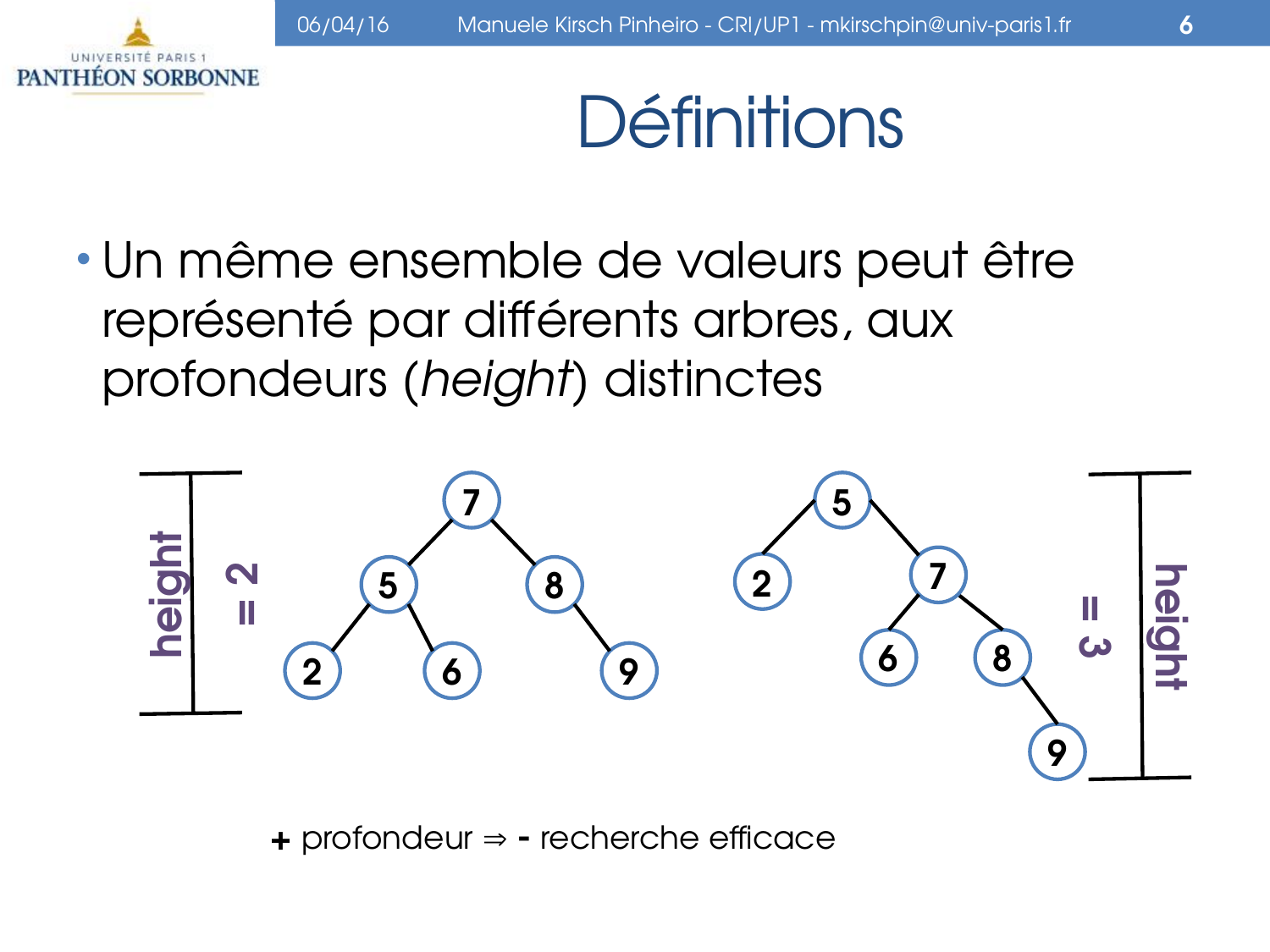

06/04/16
Manuele Kirsch Pinheiro - CRI/UP1 - mkirschpin@univ-paris1.fr
6
# Définitions
Un même ensemble de valeurs peut être représenté par différents arbres, aux profondeurs (height) distinctes
7
5
8
2
6
9
5
7
2
6
8
9
height
= 2
height
= 3
+ profondeur ⇒ - recherche efficace